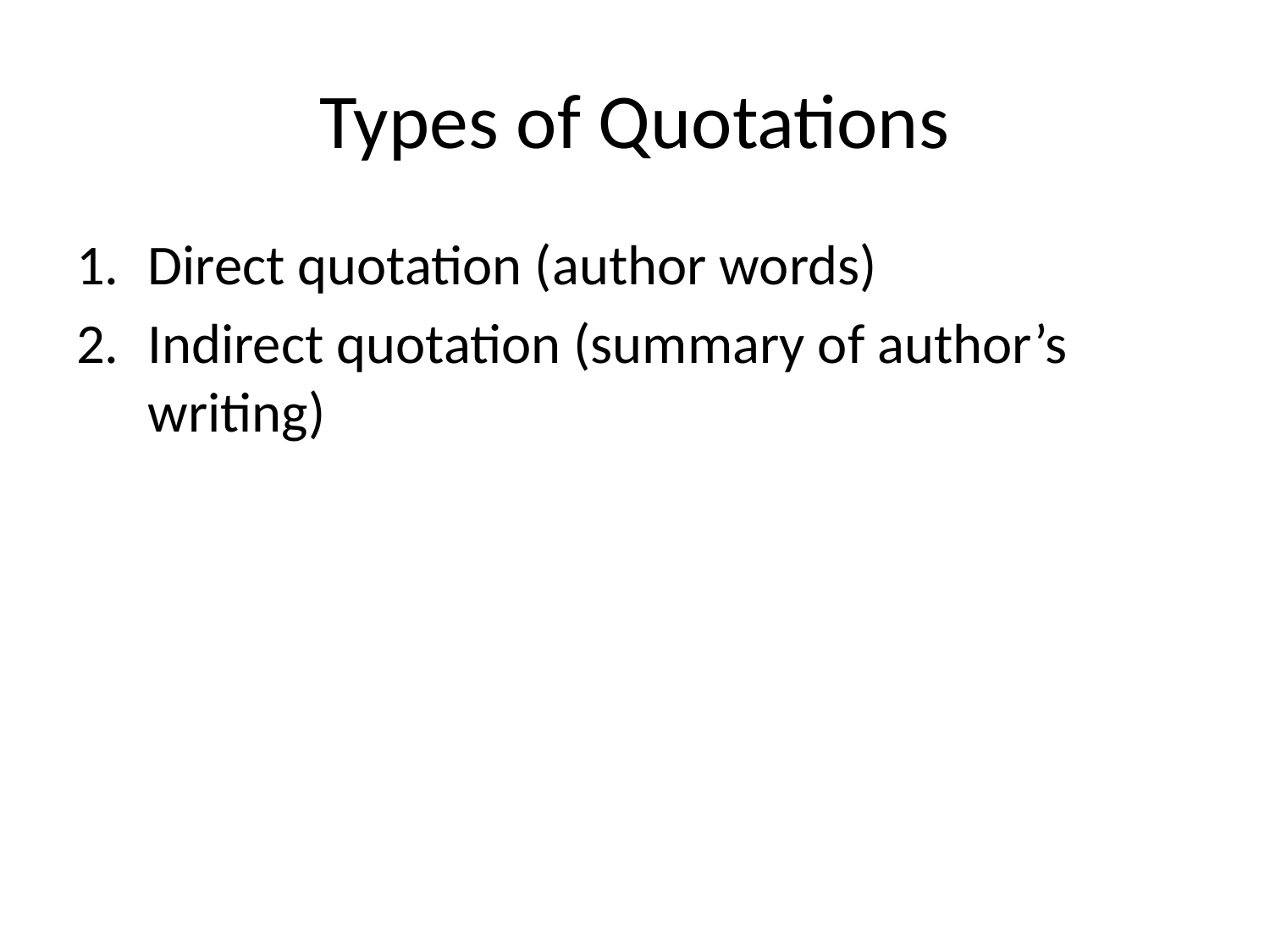

# Types of Quotations
Direct quotation (author words)
Indirect quotation (summary of author’s writing)